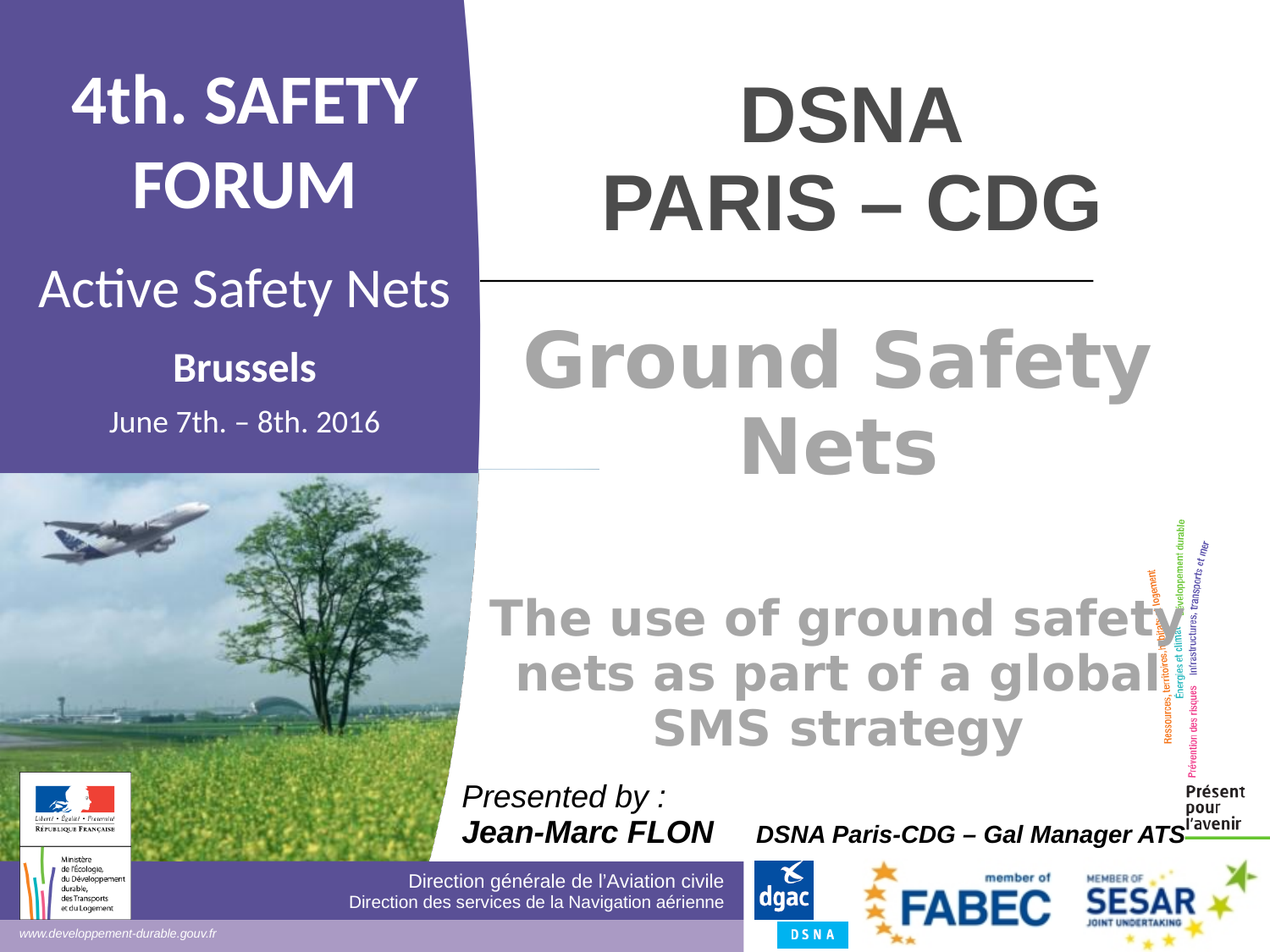

4th. SAFETY FORUM
Active Safety Nets
Brussels
June 7th. – 8th. 2016
# DSNA PARIS – CDG
Ground Safety Nets

The use of ground safety nets as part of a global SMS strategy
Presented by :
Jean-Marc FLON     DSNA Paris-CDG – Gal Manager ATS